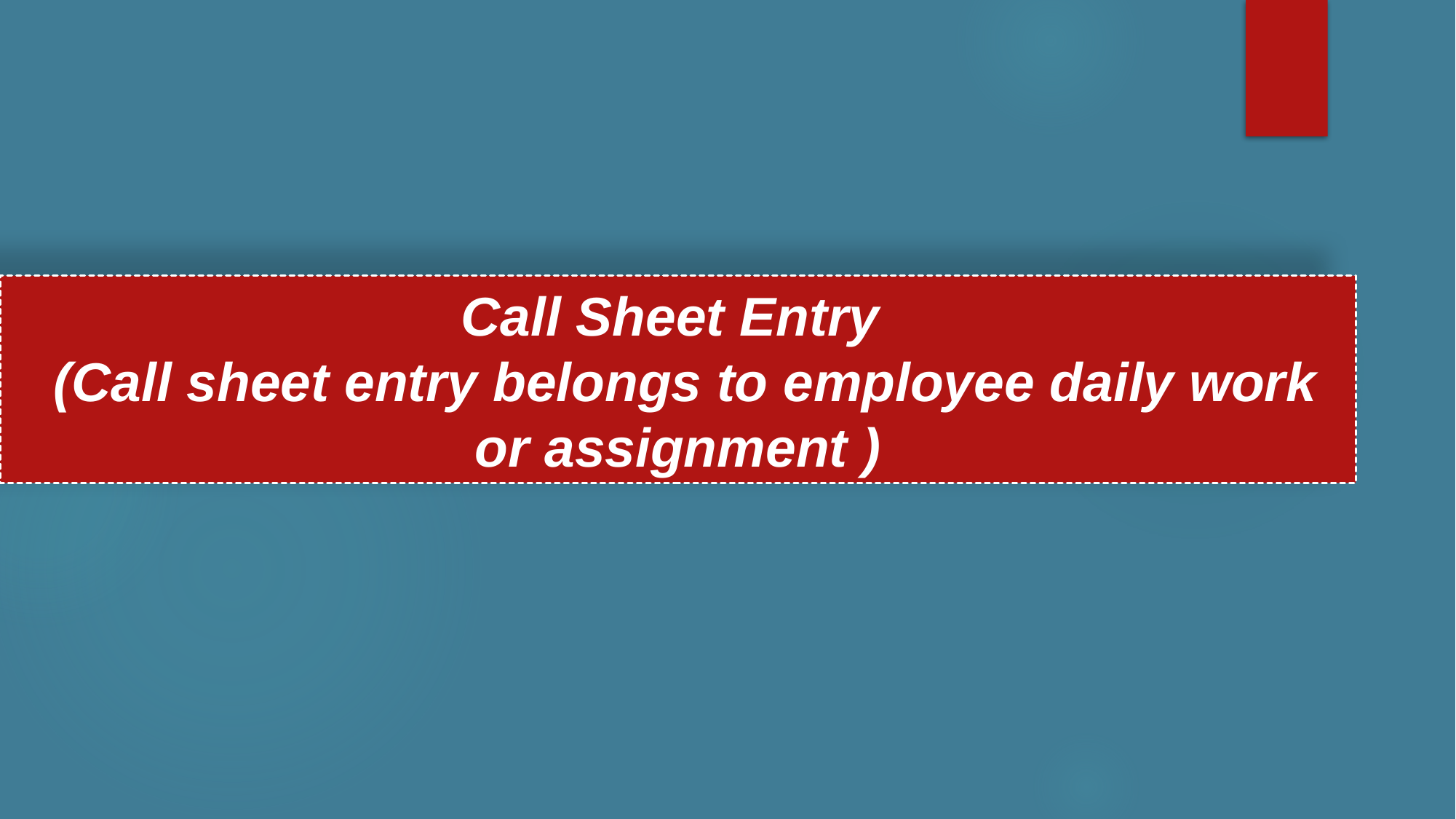

Call Sheet Entry
 (Call sheet entry belongs to employee daily work or assignment )